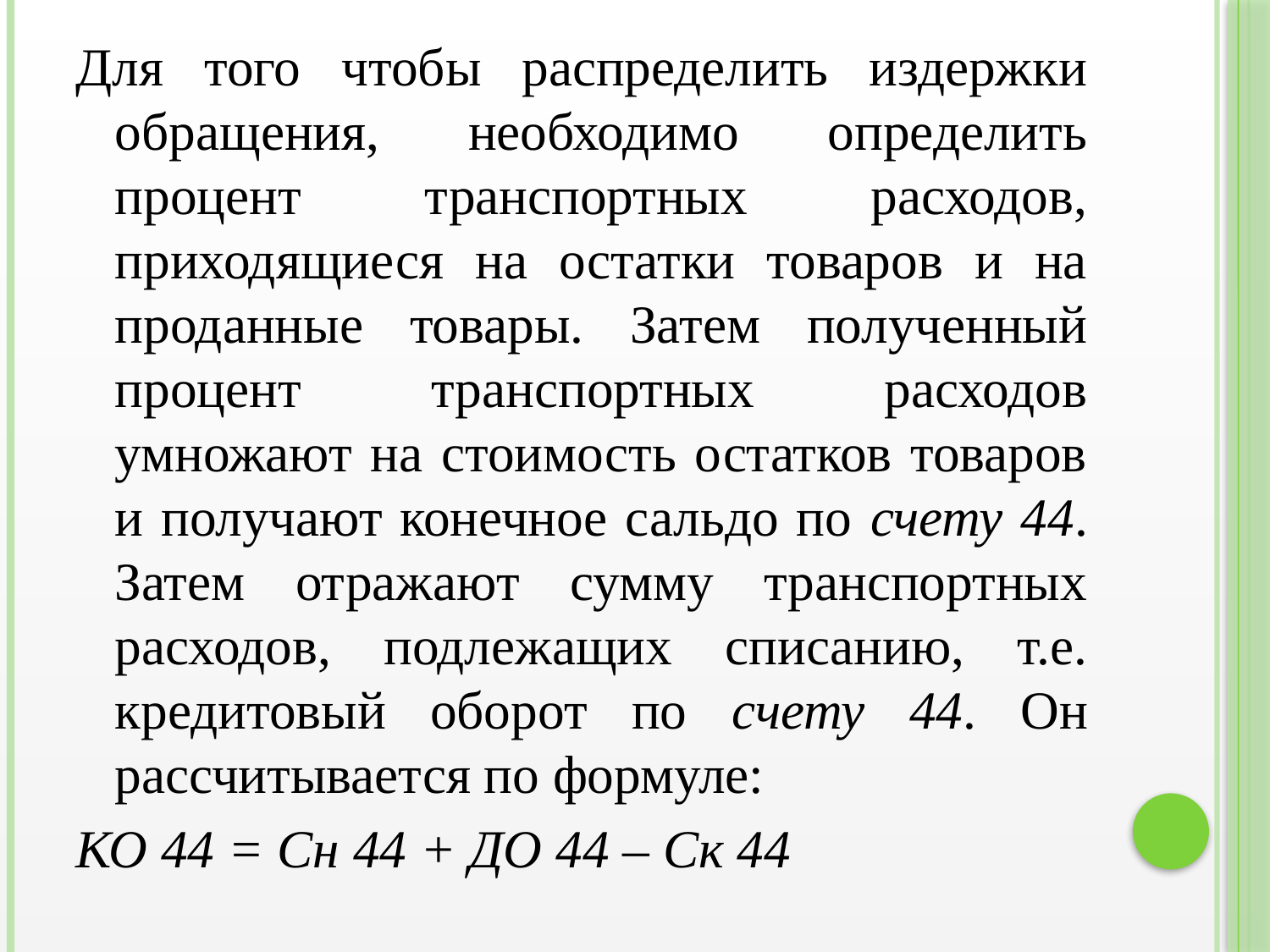

Для того чтобы распределить издержки обращения, необходимо определить процент транспортных расходов, приходящиеся на остатки товаров и на проданные товары. Затем полученный процент транспортных расходов умножают на стоимость остатков товаров и получают конечное сальдо по счету 44. Затем отражают сумму транспортных расходов, подлежащих списанию, т.е. кредитовый оборот по счету 44. Он рассчитывается по формуле:
КО 44 = Сн 44 + ДО 44 – Ск 44